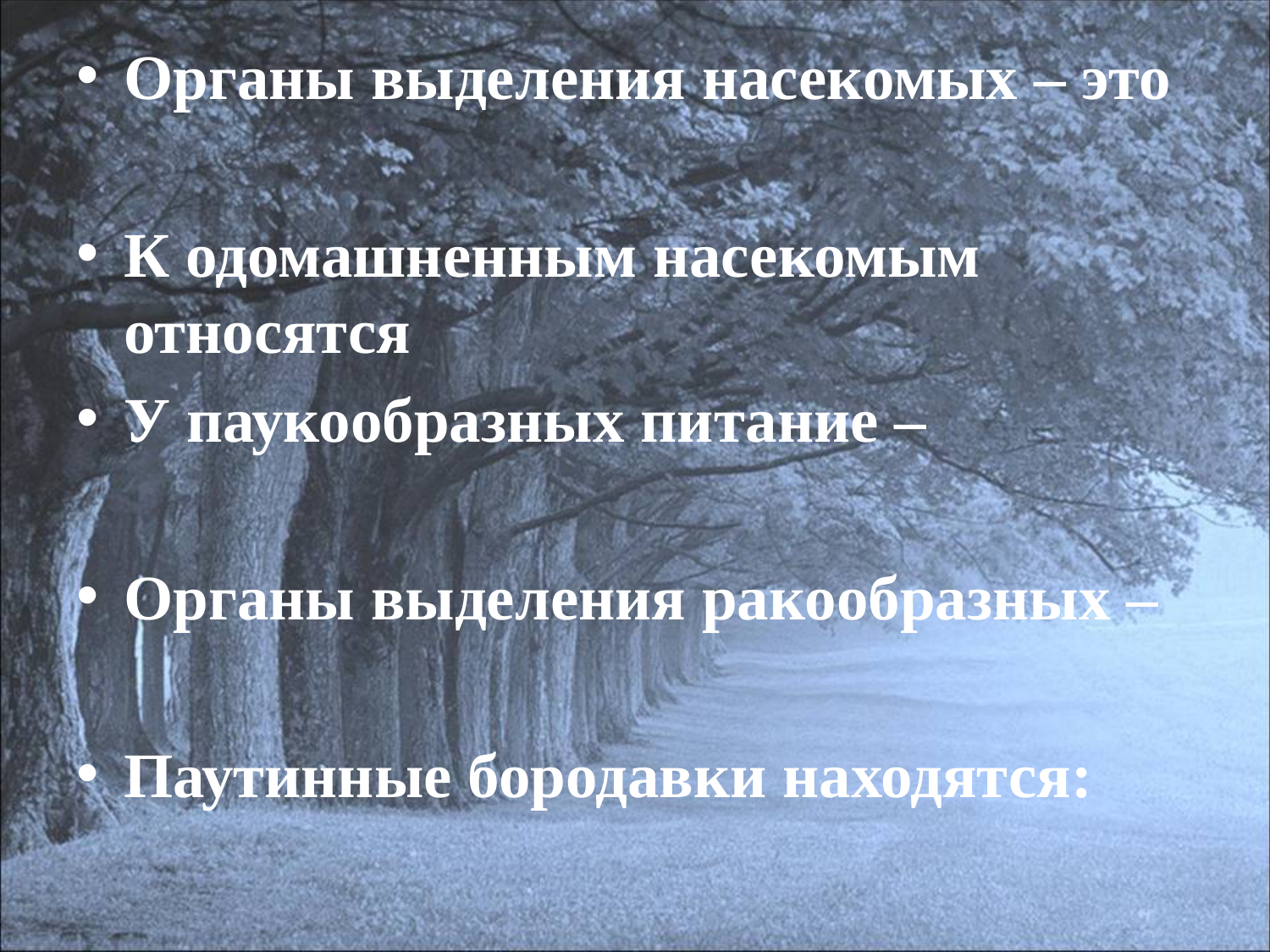

Органы выделения насекомых – это

К одомашненным насекомым относятся
У паукообразных питание –

Органы выделения ракообразных –

Паутинные бородавки находятся: